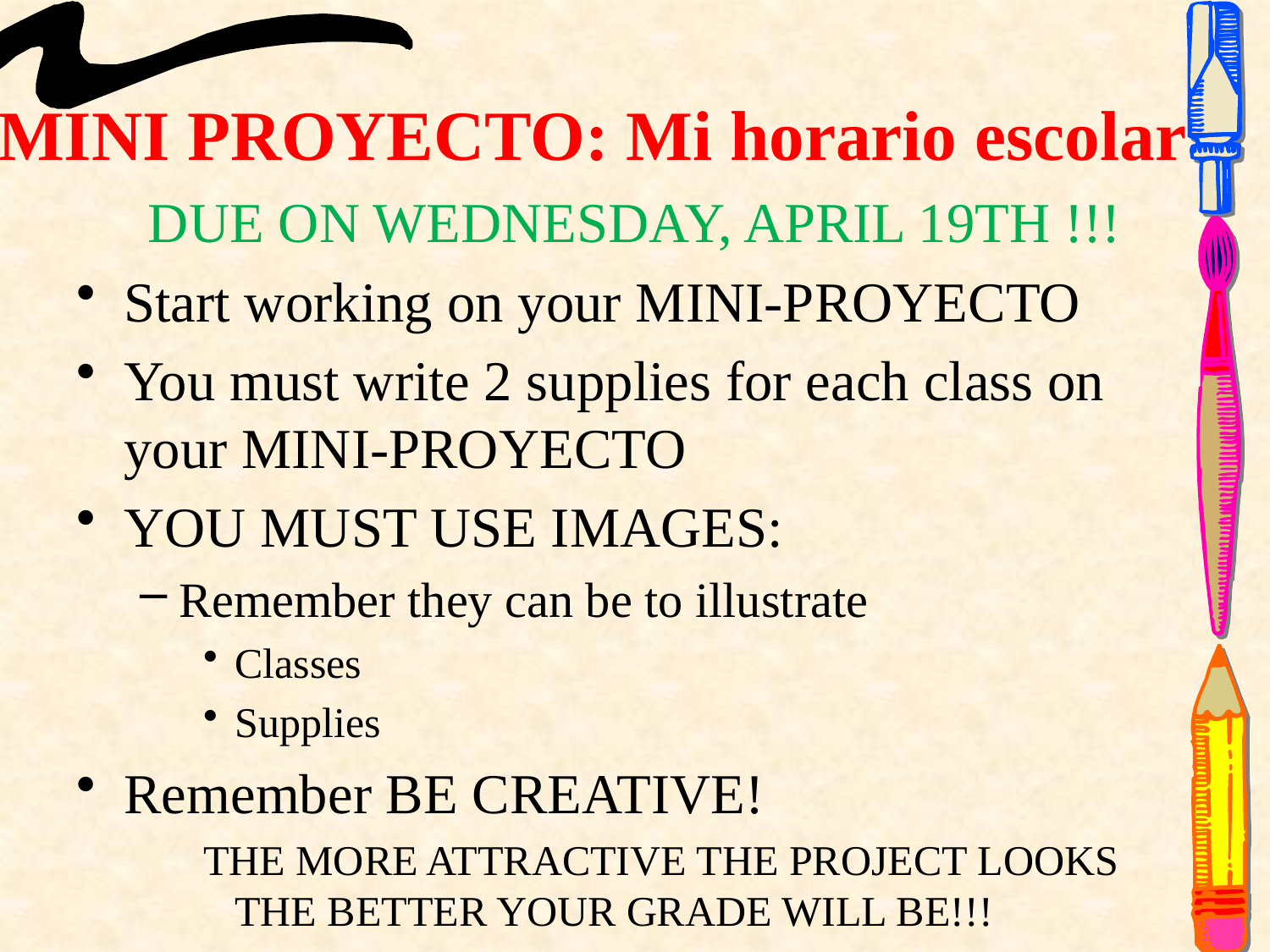

# MINI PROYECTO: Mi horario escolar
DUE ON WEDNESDAY, APRIL 19TH !!!
Start working on your MINI-PROYECTO
You must write 2 supplies for each class on your MINI-PROYECTO
YOU MUST USE IMAGES:
Remember they can be to illustrate
Classes
Supplies
Remember BE CREATIVE!
THE MORE ATTRACTIVE THE PROJECT LOOKS THE BETTER YOUR GRADE WILL BE!!!